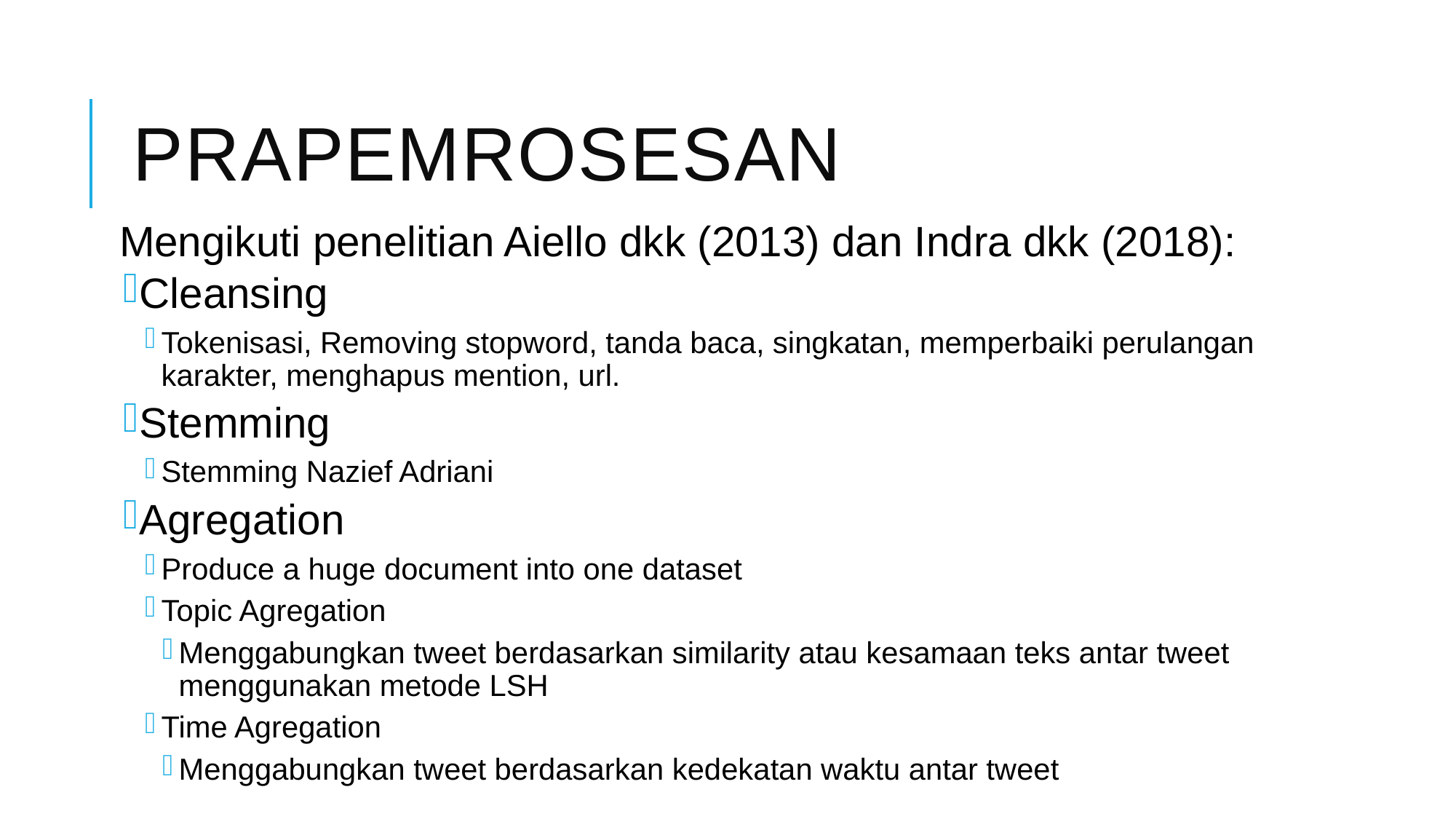

# Prapemrosesan
Mengikuti penelitian Aiello dkk (2013) dan Indra dkk (2018):
Cleansing
Tokenisasi, Removing stopword, tanda baca, singkatan, memperbaiki perulangan karakter, menghapus mention, url.
Stemming
Stemming Nazief Adriani
Agregation
Produce a huge document into one dataset
Topic Agregation
Menggabungkan tweet berdasarkan similarity atau kesamaan teks antar tweet menggunakan metode LSH
Time Agregation
Menggabungkan tweet berdasarkan kedekatan waktu antar tweet